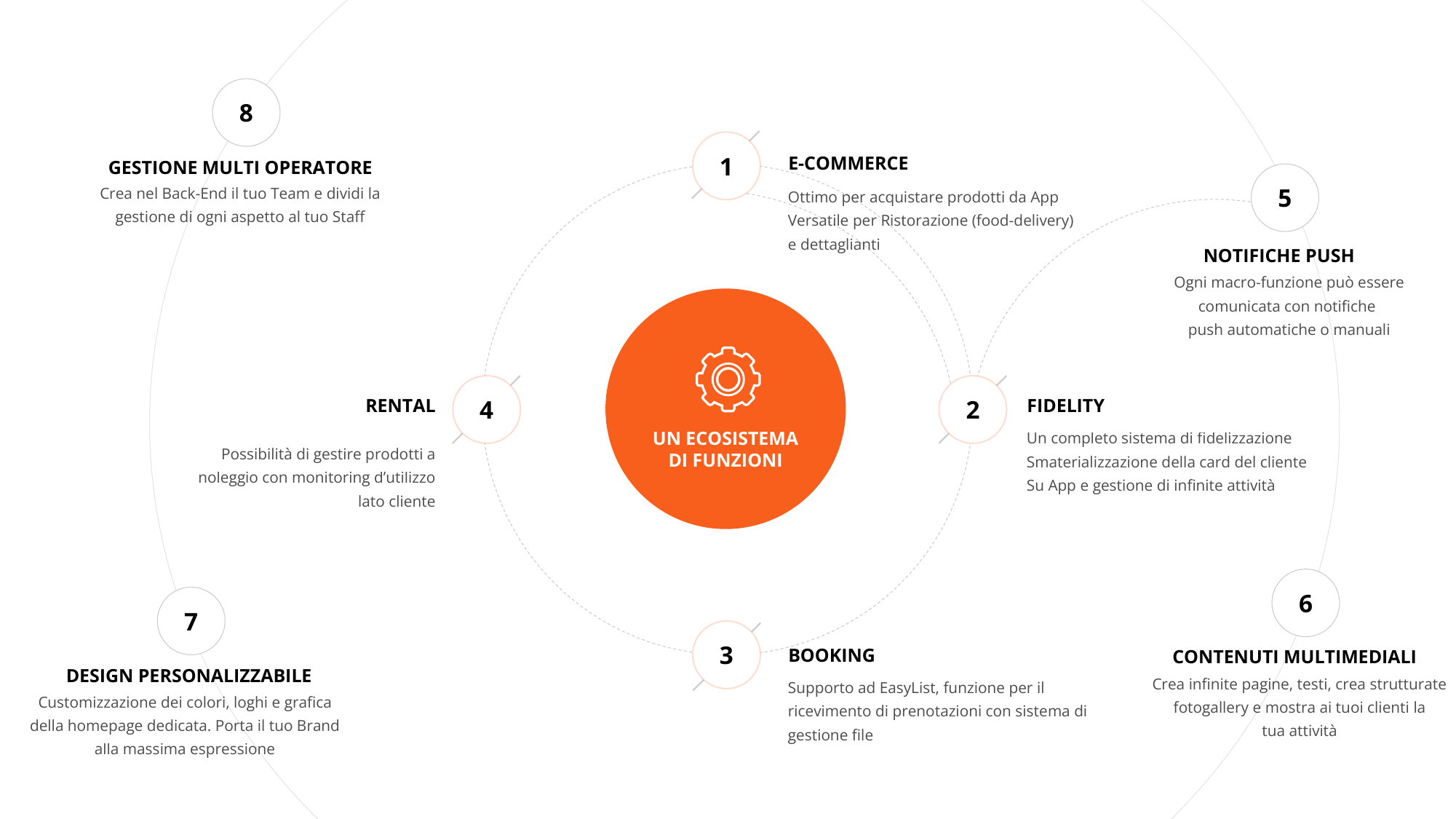

8
1
E-COMMERCE
GESTIONE MULTI OPERATORE
5

Crea nel Back-End il tuo Team e dividi la gestione di ogni aspetto al tuo Staff
Ottimo per acquistare prodotti da App
Versatile per Ristorazione (food-delivery)
e dettaglianti

NOTIFICHE PUSH
Ogni macro-funzione può essere comunicata con notifiche
push automatiche o manuali
UN ECOSISTEMA
DI FUNZIONI

4
2
RENTAL
FIDELITY
Un completo sistema di fidelizzazione
Smaterializzazione della card del cliente
Su App e gestione di infinite attività
Possibilità di gestire prodotti a noleggio con monitoring d’utilizzo lato cliente
6
7
3
BOOKING
CONTENUTI MULTIMEDIALI
DESIGN PERSONALIZZABILE
Crea infinite pagine, testi, crea strutturate fotogallery e mostra ai tuoi clienti la
tua attività
Supporto ad EasyList, funzione per il ricevimento di prenotazioni con sistema di gestione file
Customizzazione dei colori, loghi e grafica della homepage dedicata. Porta il tuo Brand alla massima espressione
3